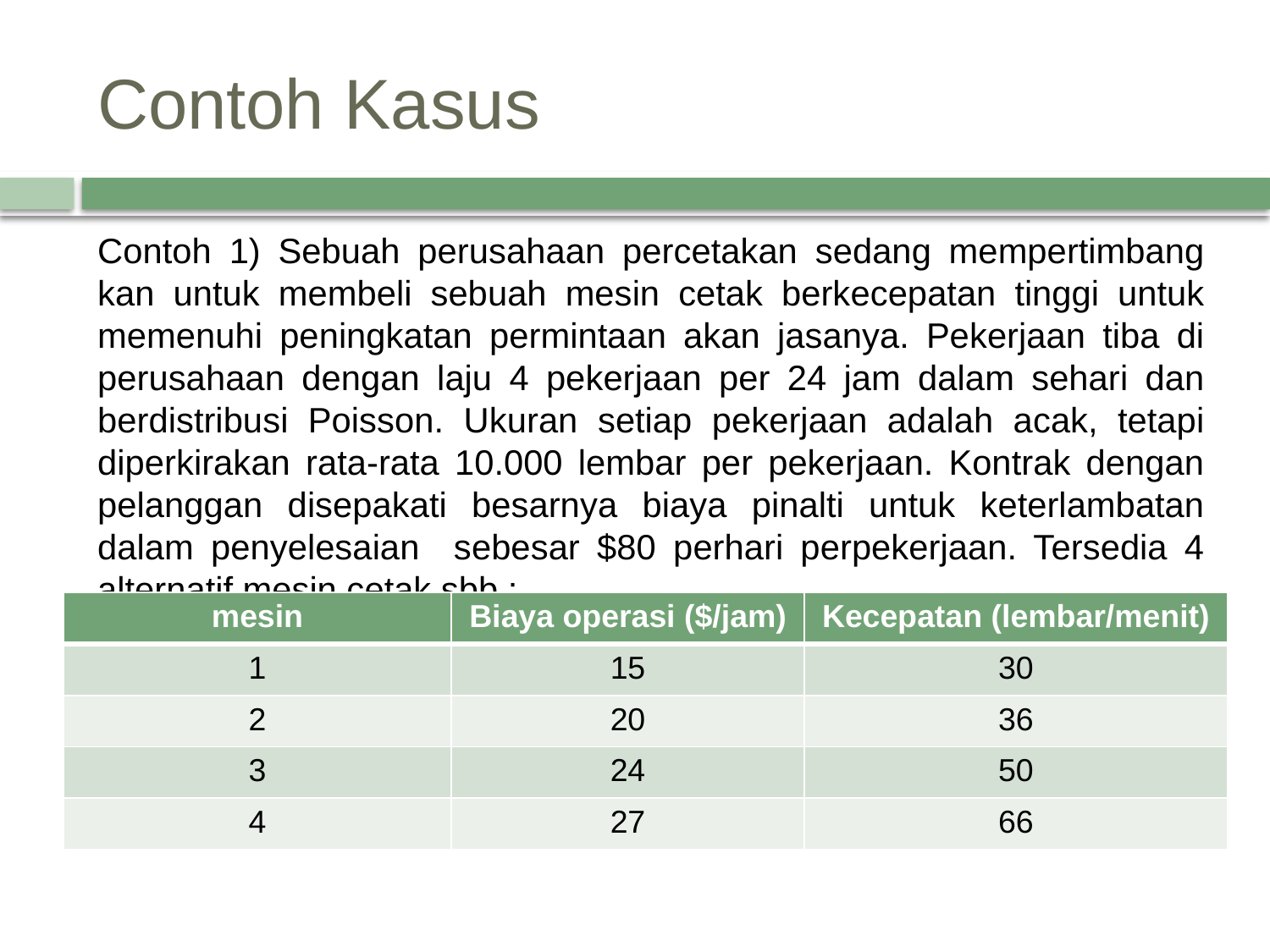

# Contoh Kasus
Contoh 1) Sebuah perusahaan percetakan sedang mempertimbang kan untuk membeli sebuah mesin cetak berkecepatan tinggi untuk memenuhi peningkatan permintaan akan jasanya. Pekerjaan tiba di perusahaan dengan laju 4 pekerjaan per 24 jam dalam sehari dan berdistribusi Poisson. Ukuran setiap pekerjaan adalah acak, tetapi diperkirakan rata-rata 10.000 lembar per pekerjaan. Kontrak dengan pelanggan disepakati besarnya biaya pinalti untuk keterlambatan dalam penyelesaian  sebesar $80 perhari perpekerjaan. Tersedia 4 alternatif mesin cetak sbb :

| mesin | Biaya operasi ($/jam) | Kecepatan (lembar/menit) |
| --- | --- | --- |
| 1 | 15 | 30 |
| 2 | 20 | 36 |
| 3 | 24 | 50 |
| 4 | 27 | 66 |